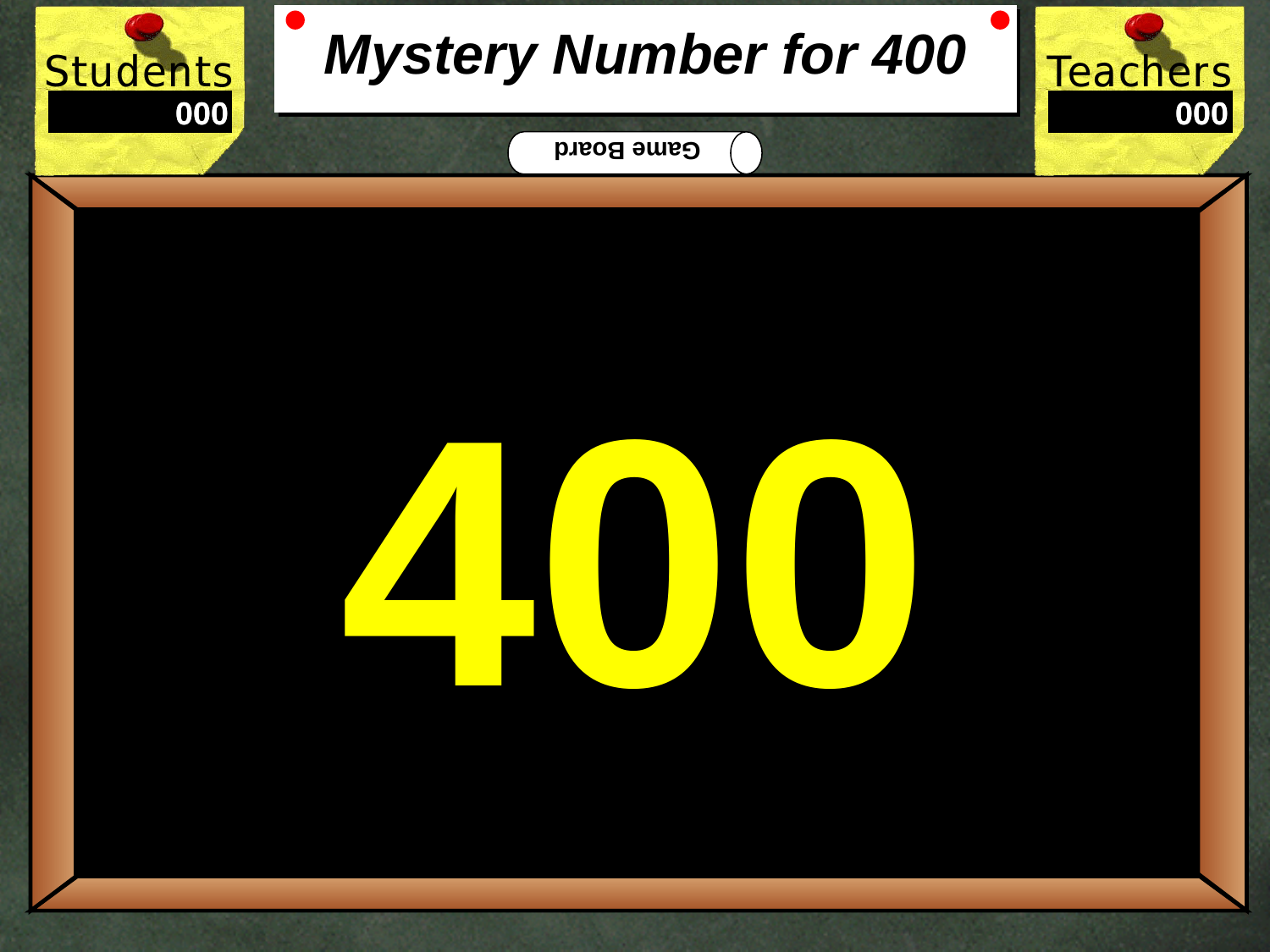

# Mystery Number for 400
400
I have 3 tens, 1 one, and 1 hundred. What number am I?